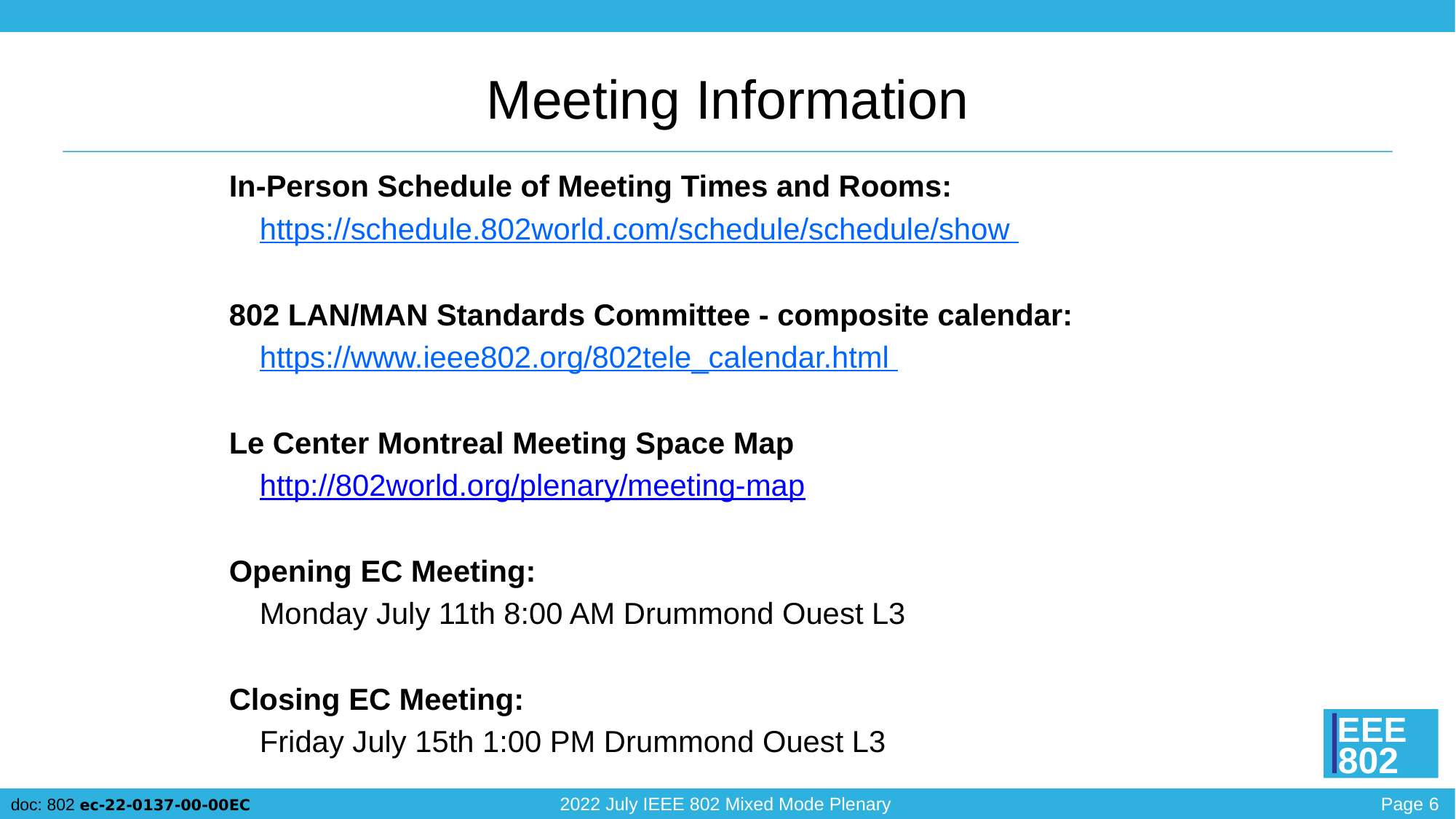

# Meeting Information
In-Person Schedule of Meeting Times and Rooms:
https://schedule.802world.com/schedule/schedule/show

802 LAN/MAN Standards Committee - composite calendar:
https://www.ieee802.org/802tele_calendar.html

Le Center Montreal Meeting Space Map
http://802world.org/plenary/meeting-map

Opening EC Meeting:
Monday July 11th 8:00 AM Drummond Ouest L3

Closing EC Meeting:
Friday July 15th 1:00 PM Drummond Ouest L3